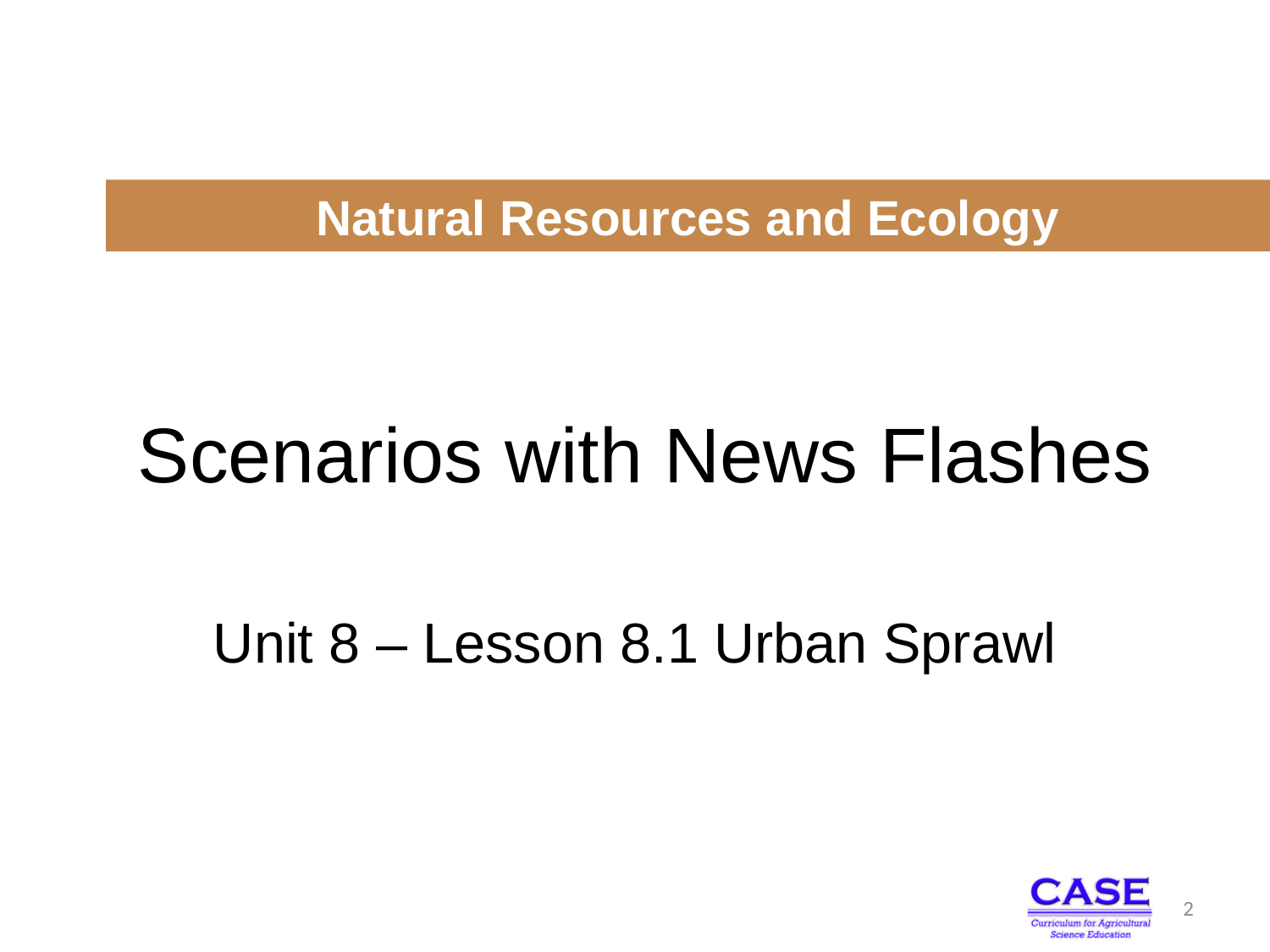

Natural Resources and Ecology
# Scenarios with News Flashes
Unit 8 – Lesson 8.1 Urban Sprawl
2